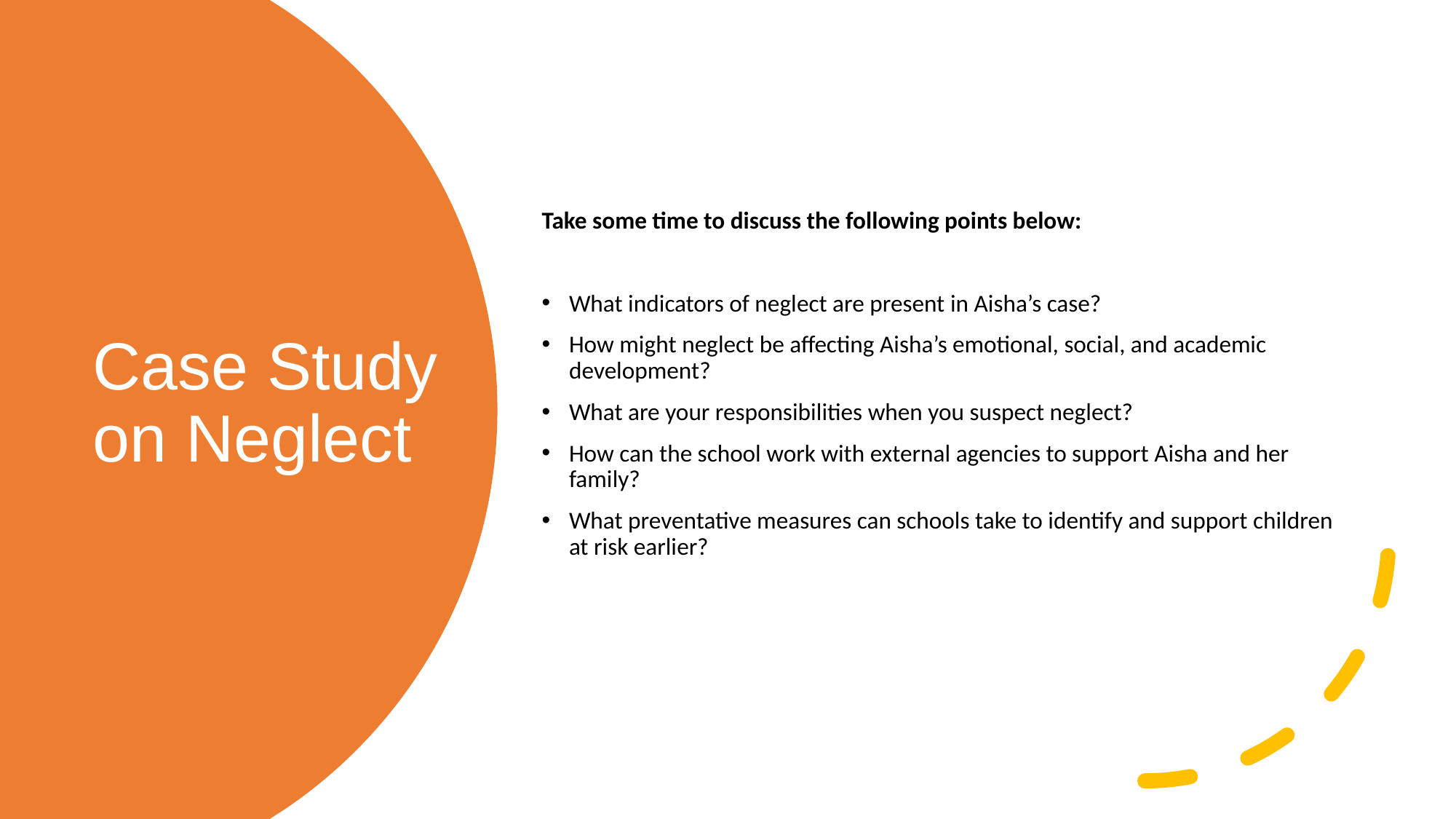

Take some time to discuss the following points below:

What indicators of neglect are present in Aisha’s case?
How might neglect be affecting Aisha’s emotional, social, and academic development?
What are your responsibilities when you suspect neglect?
How can the school work with external agencies to support Aisha and her family?
What preventative measures can schools take to identify and support children at risk earlier?

# Case Study on Neglect